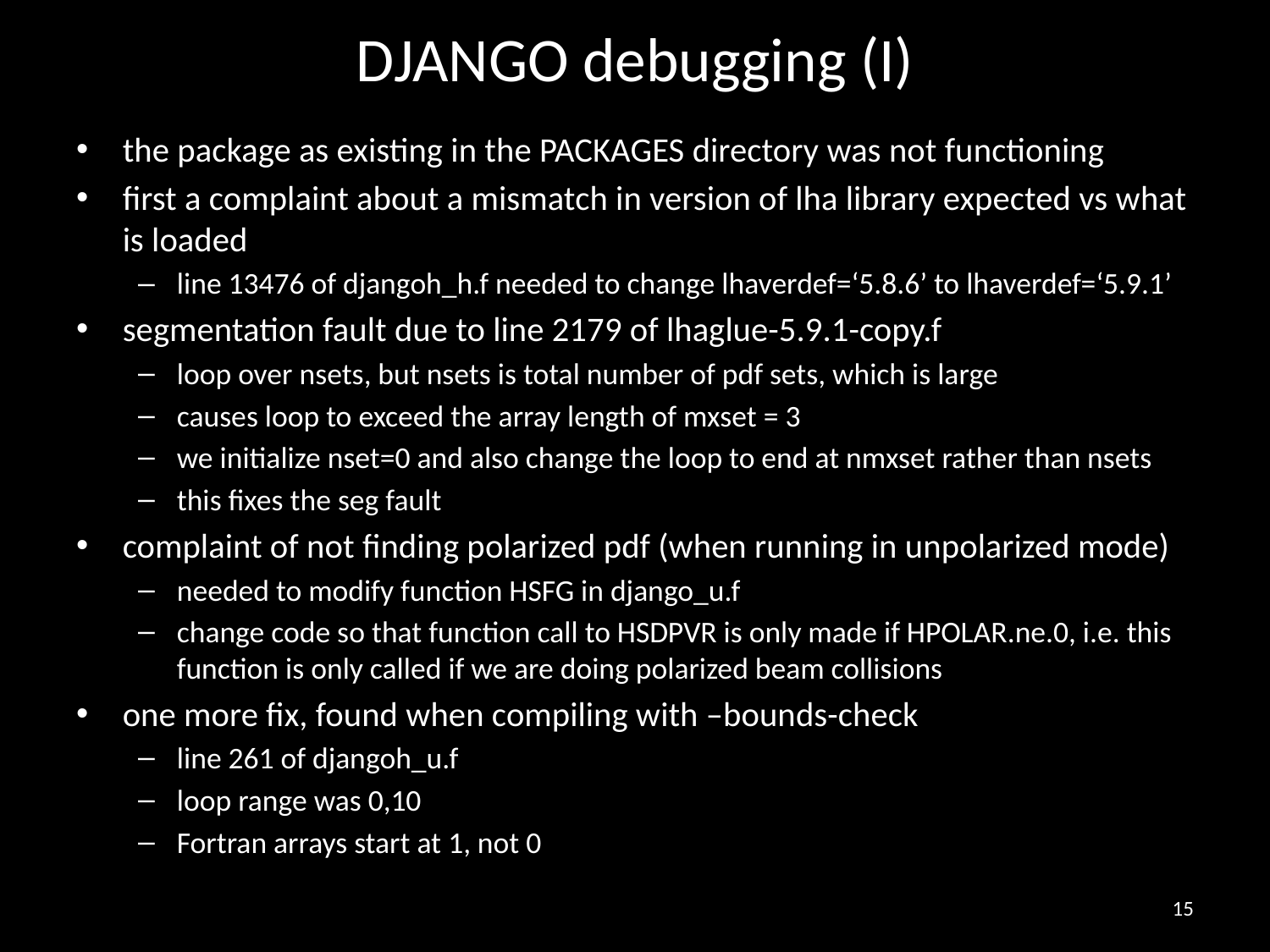

# DJANGO debugging (I)
the package as existing in the PACKAGES directory was not functioning
first a complaint about a mismatch in version of lha library expected vs what is loaded
line 13476 of djangoh_h.f needed to change lhaverdef=‘5.8.6’ to lhaverdef=‘5.9.1’
segmentation fault due to line 2179 of lhaglue-5.9.1-copy.f
loop over nsets, but nsets is total number of pdf sets, which is large
causes loop to exceed the array length of mxset = 3
we initialize nset=0 and also change the loop to end at nmxset rather than nsets
this fixes the seg fault
complaint of not finding polarized pdf (when running in unpolarized mode)
needed to modify function HSFG in django_u.f
change code so that function call to HSDPVR is only made if HPOLAR.ne.0, i.e. this function is only called if we are doing polarized beam collisions
one more fix, found when compiling with –bounds-check
line 261 of djangoh_u.f
loop range was 0,10
Fortran arrays start at 1, not 0
15